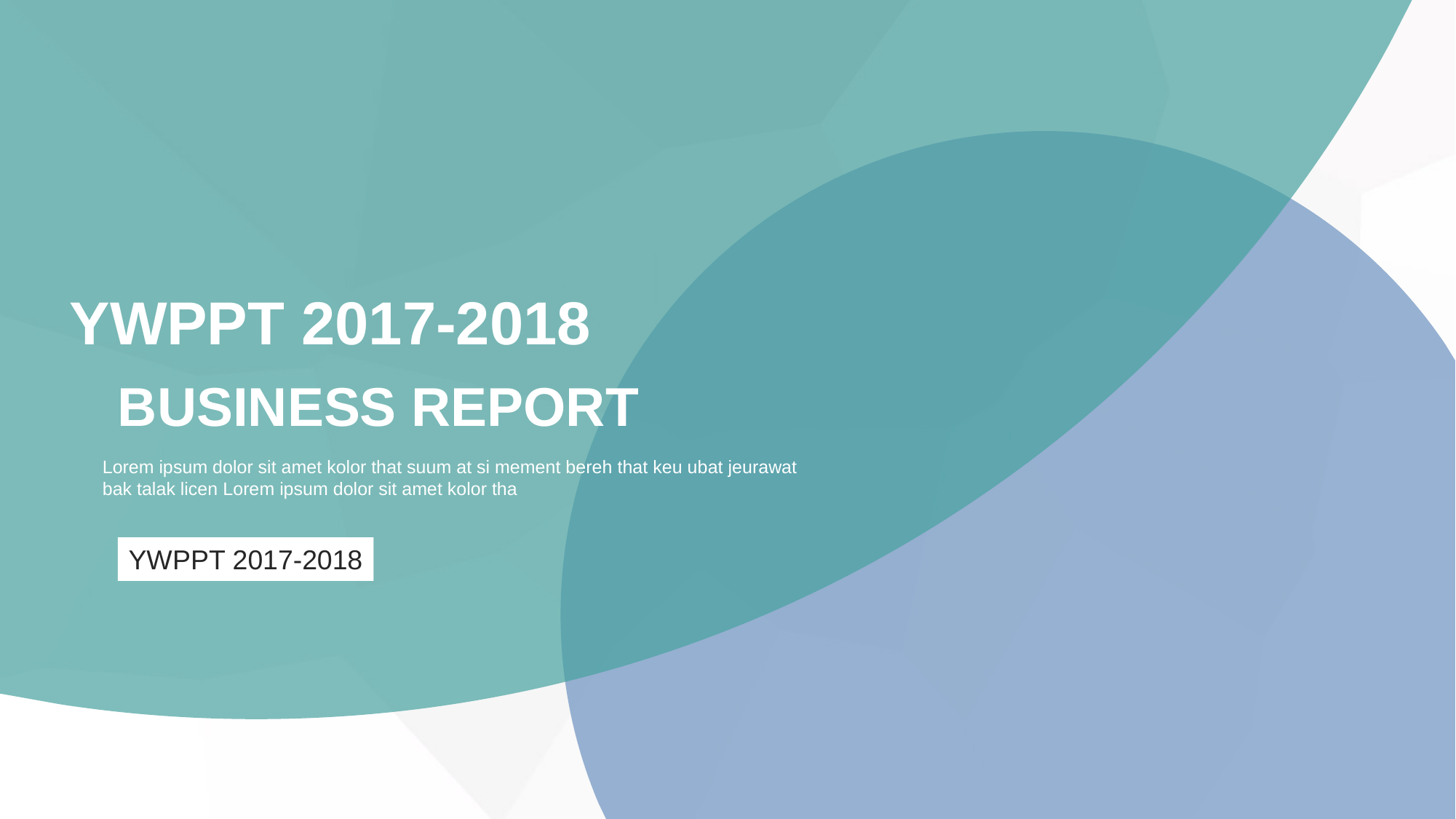

YWPPT 2017-2018
BUSINESS REPORT
Lorem ipsum dolor sit amet kolor that suum at si mement bereh that keu ubat jeurawat bak talak licen Lorem ipsum dolor sit amet kolor tha

YWPPT 2017-2018